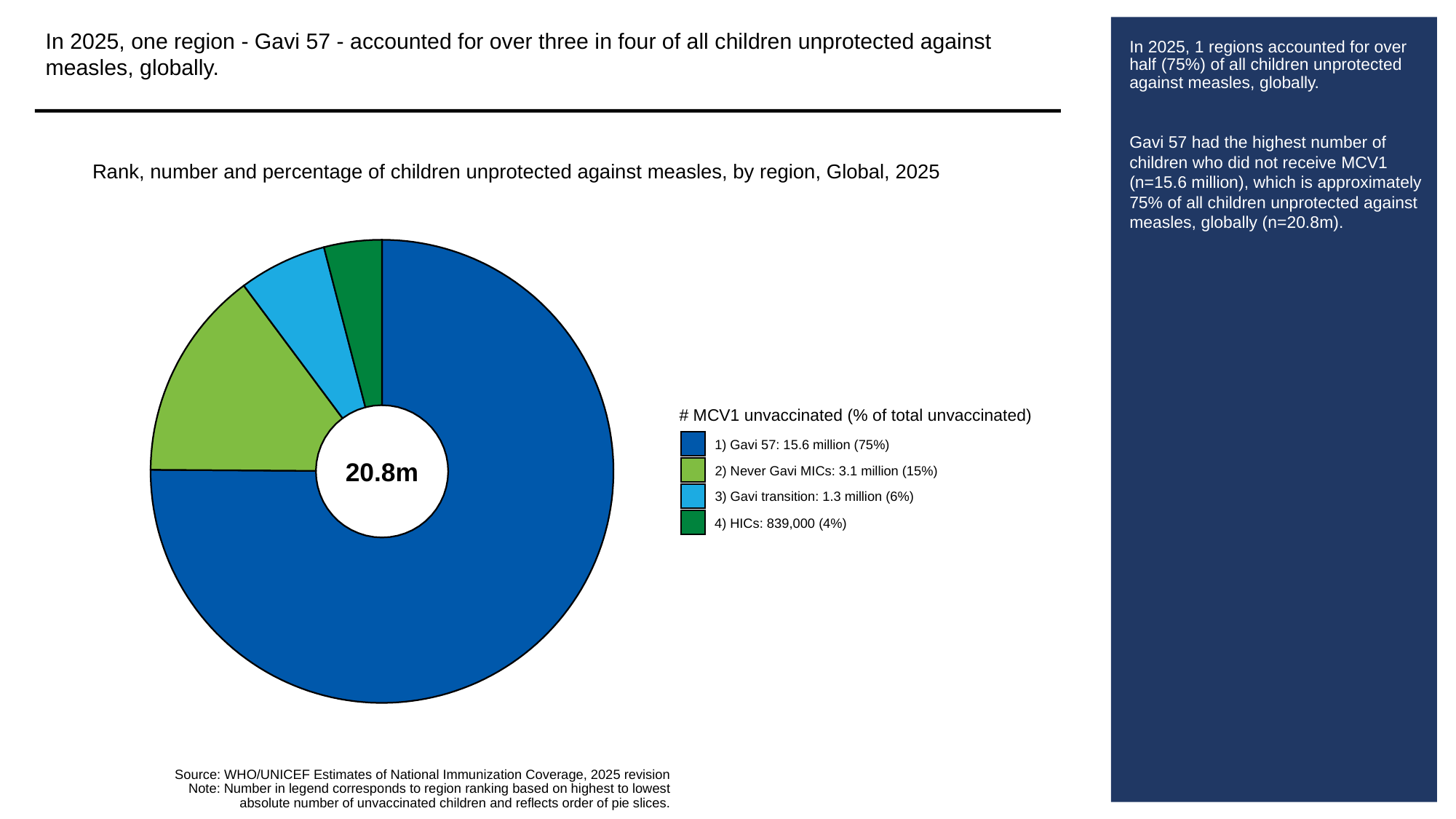

In 2025, one region - Gavi 57 - accounted for over three in four of all children unprotected against measles, globally.
# In 2025, 1 regions accounted for over half (75%) of all children unprotected against measles, globally.

Gavi 57 had the highest number of children who did not receive MCV1 (n=15.6 million), which is approximately 75% of all children unprotected against measles, globally (n=20.8m).

Rank, number and percentage of children unprotected against measles, by region, Global, 2025

# MCV1 unvaccinated (% of total unvaccinated)

1) Gavi 57: 15.6 million (75%)

20.8m
2) Never Gavi MICs: 3.1 million (15%)

3) Gavi transition: 1.3 million (6%)

4) HICs: 839,000 (4%)
Source: WHO/UNICEF Estimates of National Immunization Coverage, 2025 revision
Note: Number in legend corresponds to region ranking based on highest to lowest
absolute number of unvaccinated children and reflects order of pie slices.